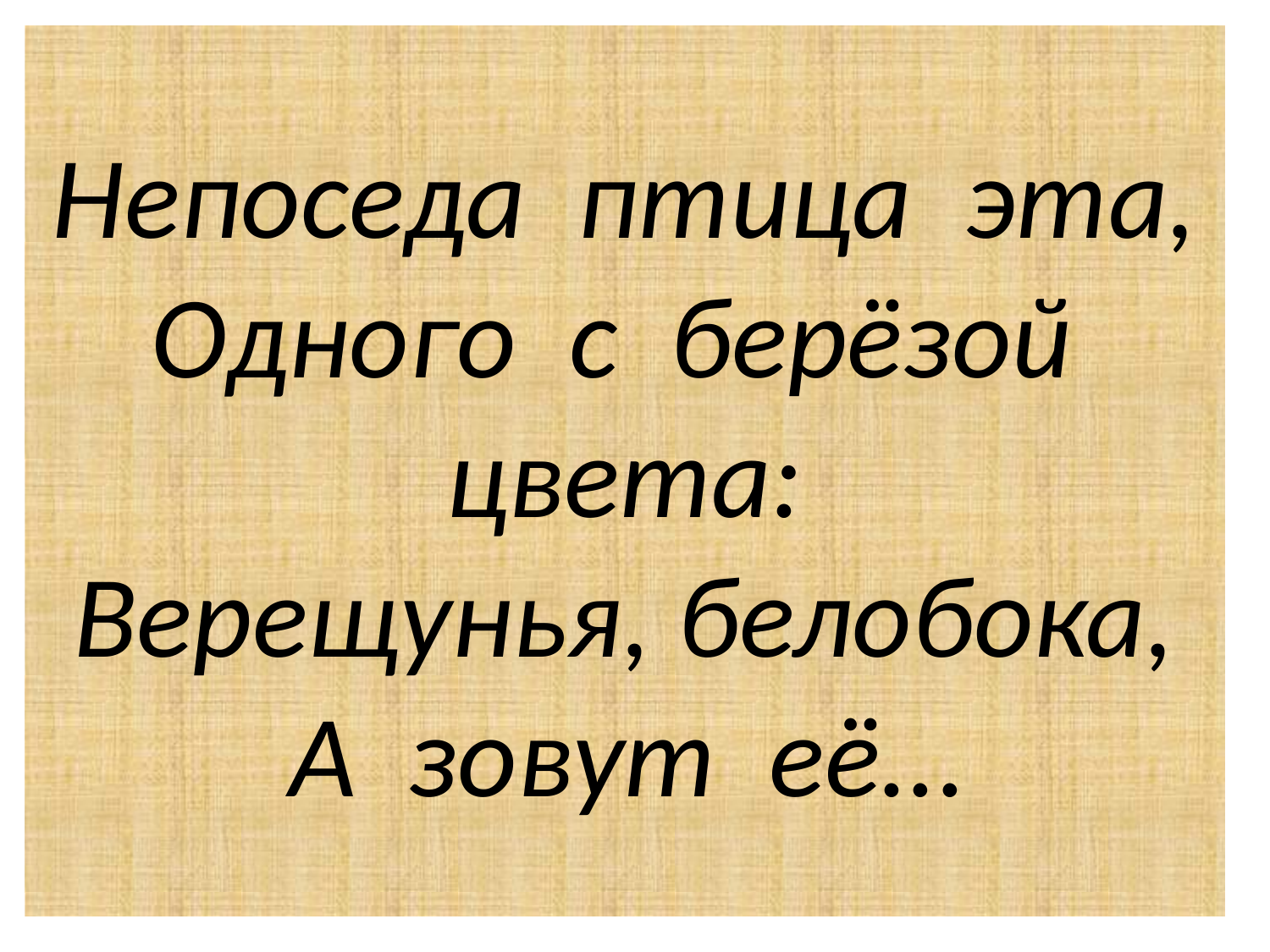

# Непоседа  птица  эта, Одного  с  берёзой  цвета: Верещунья, белобока, А  зовут  её…